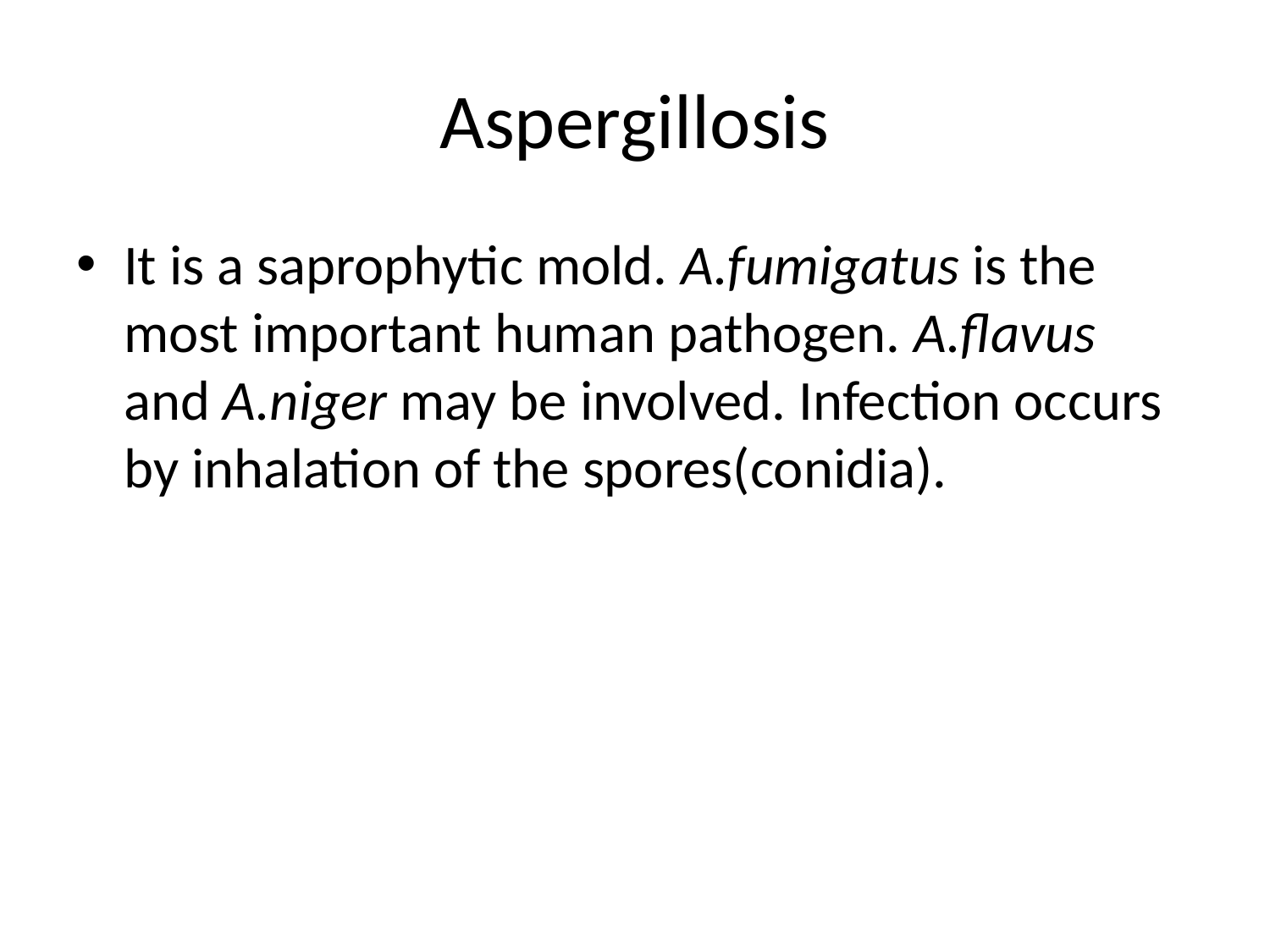

# Aspergillosis
It is a saprophytic mold. A.fumigatus is the most important human pathogen. A.flavus and A.niger may be involved. Infection occurs by inhalation of the spores(conidia).